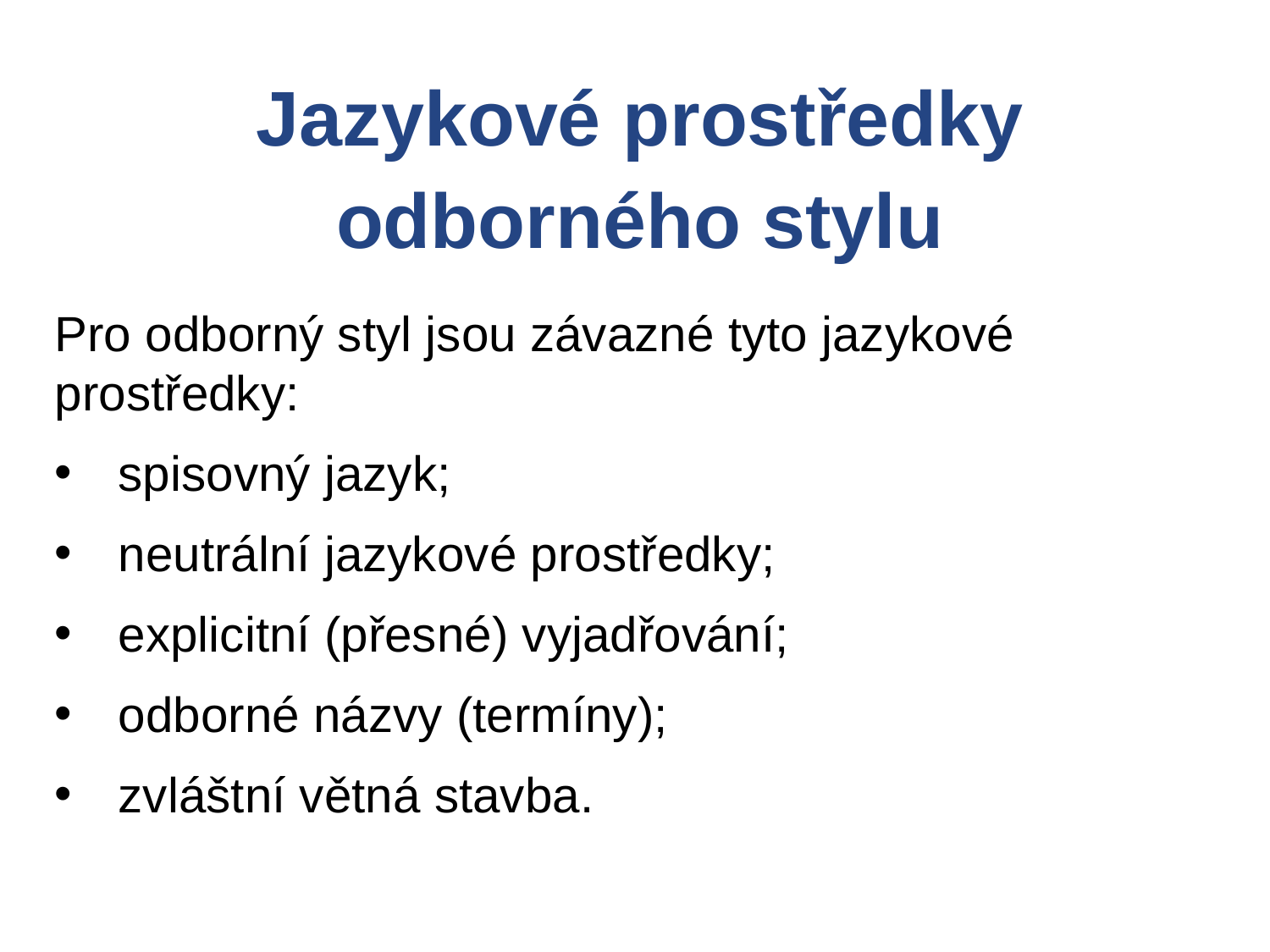

Jazykové prostředky odborného stylu
Pro odborný styl jsou závazné tyto jazykové prostředky:
spisovný jazyk;
neutrální jazykové prostředky;
explicitní (přesné) vyjadřování;
odborné názvy (termíny);
zvláštní větná stavba.